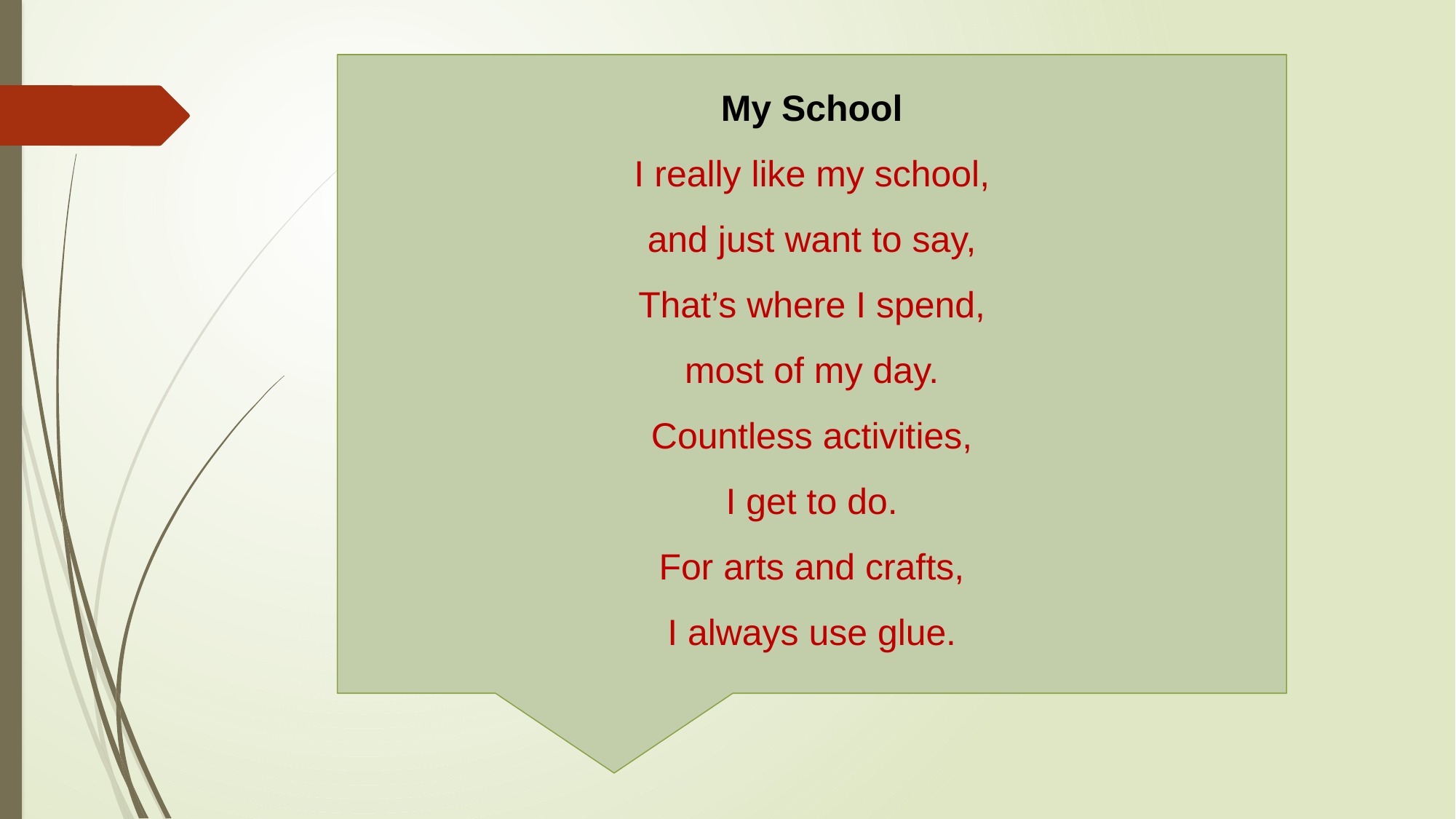

My School
I really like my school,
and just want to say,
That’s where I spend,
most of my day.
Countless activities,
I get to do.
For arts and crafts,
I always use glue.